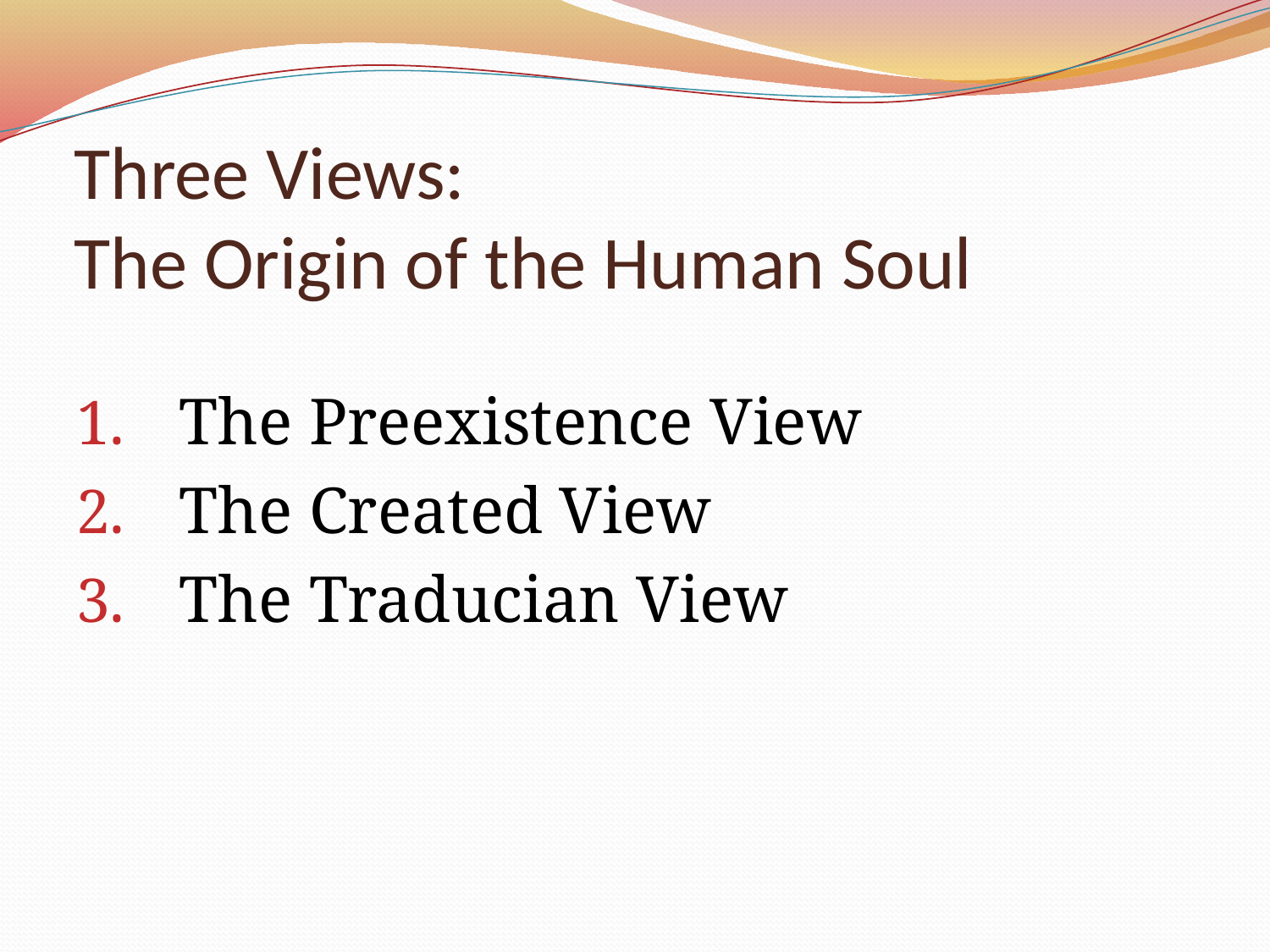

# Three Views: The Origin of the Human Soul

The Preexistence View
The Created View
The Traducian View